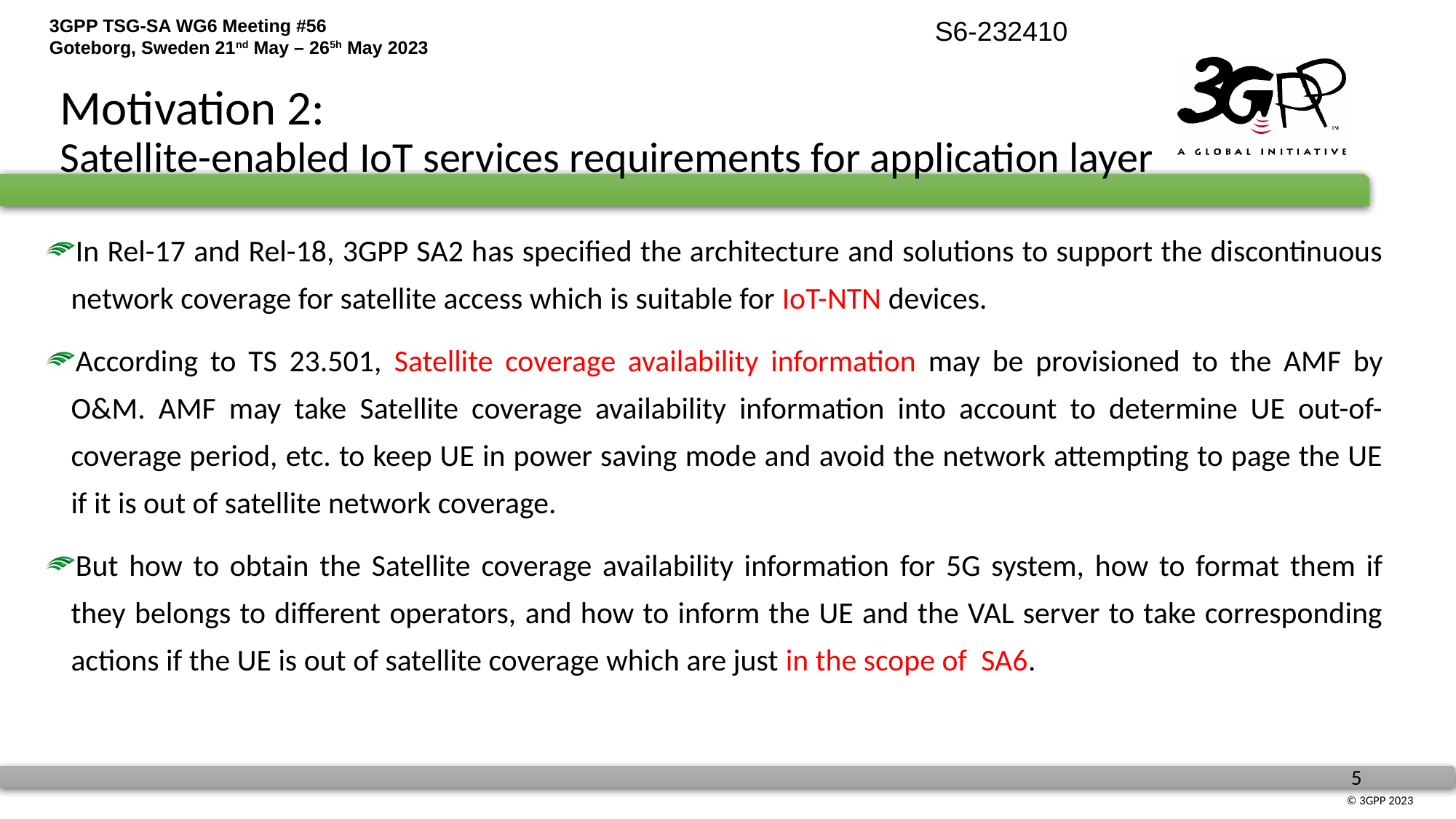

# Motivation 2: Satellite-enabled IoT services requirements for application layer
In Rel-17 and Rel-18, 3GPP SA2 has specified the architecture and solutions to support the discontinuous network coverage for satellite access which is suitable for IoT-NTN devices.
According to TS 23.501, Satellite coverage availability information may be provisioned to the AMF by O&M. AMF may take Satellite coverage availability information into account to determine UE out-of-coverage period, etc. to keep UE in power saving mode and avoid the network attempting to page the UE if it is out of satellite network coverage.
But how to obtain the Satellite coverage availability information for 5G system, how to format them if they belongs to different operators, and how to inform the UE and the VAL server to take corresponding actions if the UE is out of satellite coverage which are just in the scope of  SA6.